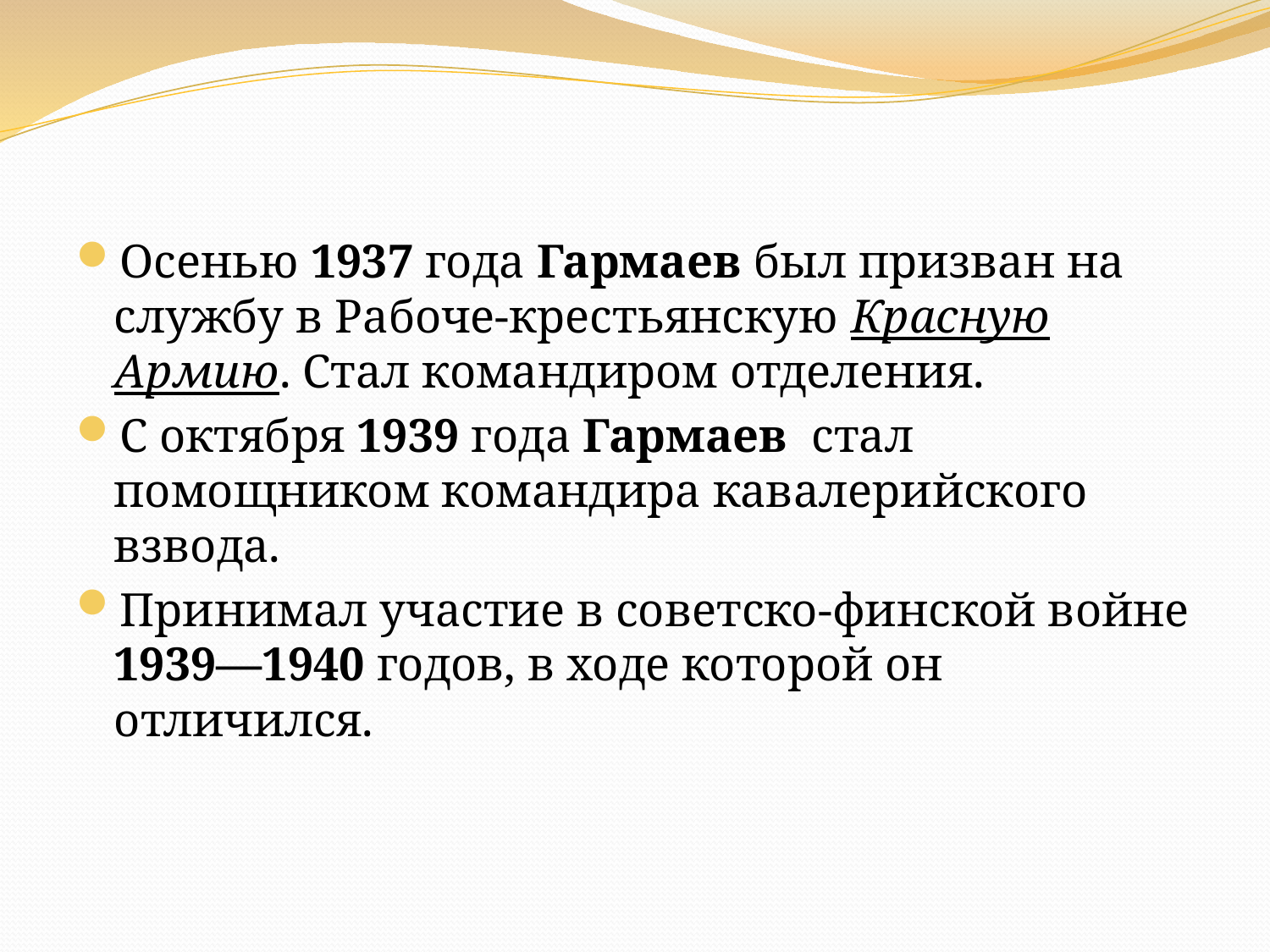

Осенью 1937 года Гармаев был призван на службу в Рабоче-крестьянскую Красную Армию. Стал командиром отделения.
С октября 1939 года Гармаев  стал помощником командира кавалерийского взвода.
Принимал участие в советско-финской войне 1939—1940 годов, в ходе которой он отличился.